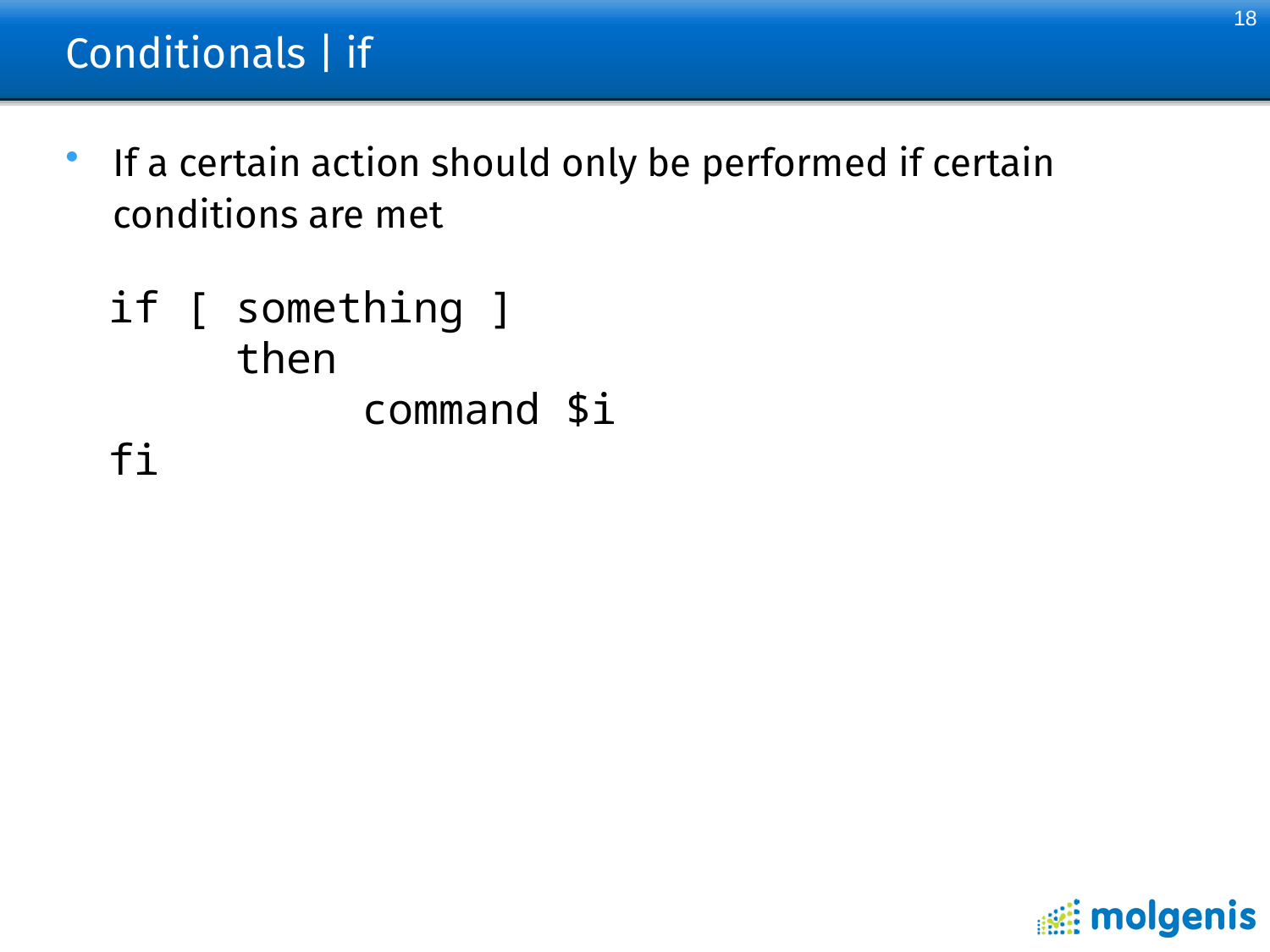

18
# Conditionals | if
If a certain action should only be performed if certain conditions are met
if [ something ]
	then
		command $i
fi